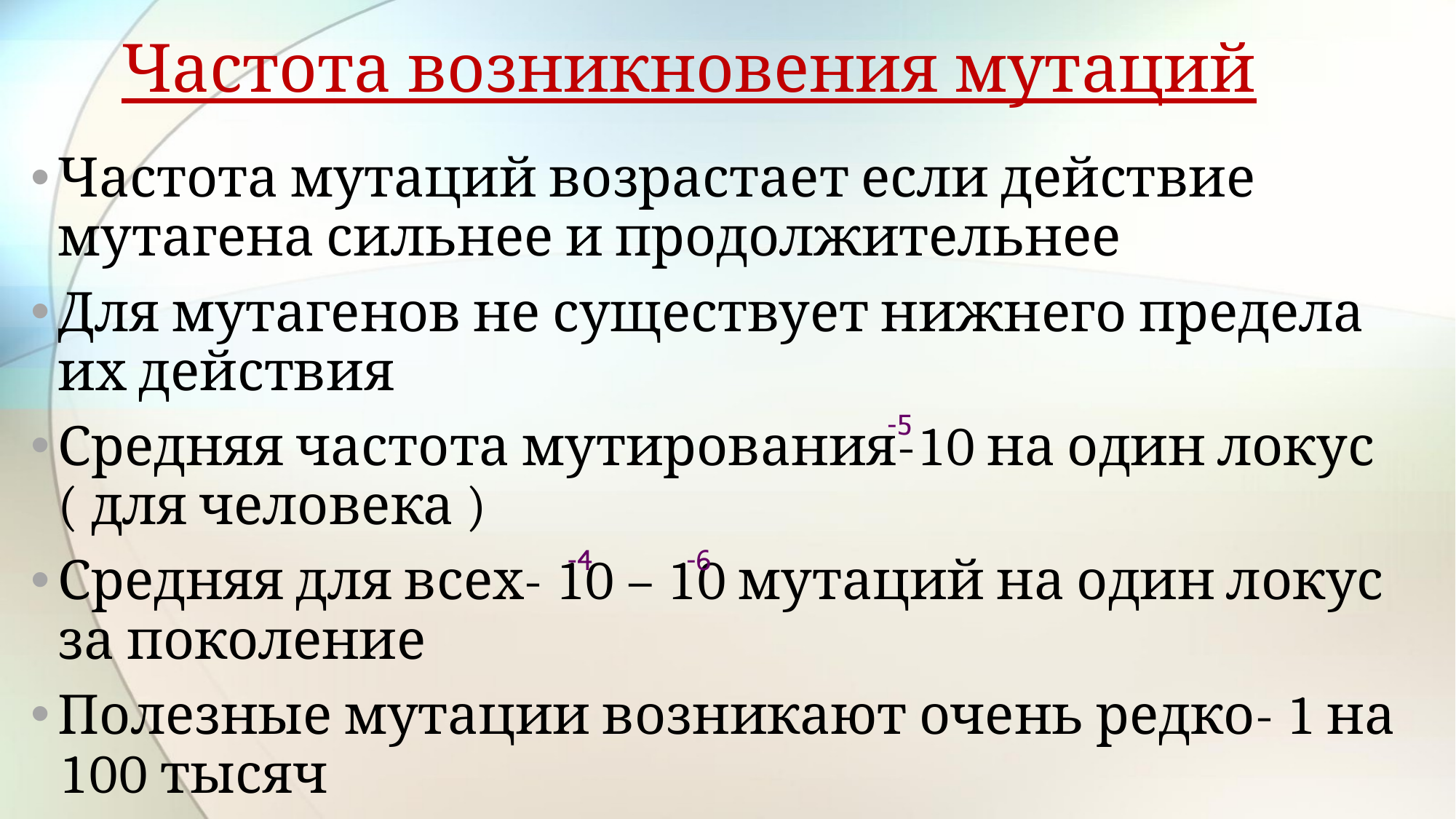

# Частота возникновения мутаций
Частота мутаций возрастает если действие мутагена сильнее и продолжительнее
Для мутагенов не существует нижнего предела их действия
Средняя частота мутирования-10 на один локус ( для человека )
Средняя для всех- 10 – 10 мутаций на один локус за поколение
Полезные мутации возникают очень редко- 1 на 100 тысяч
-5
-6
-4